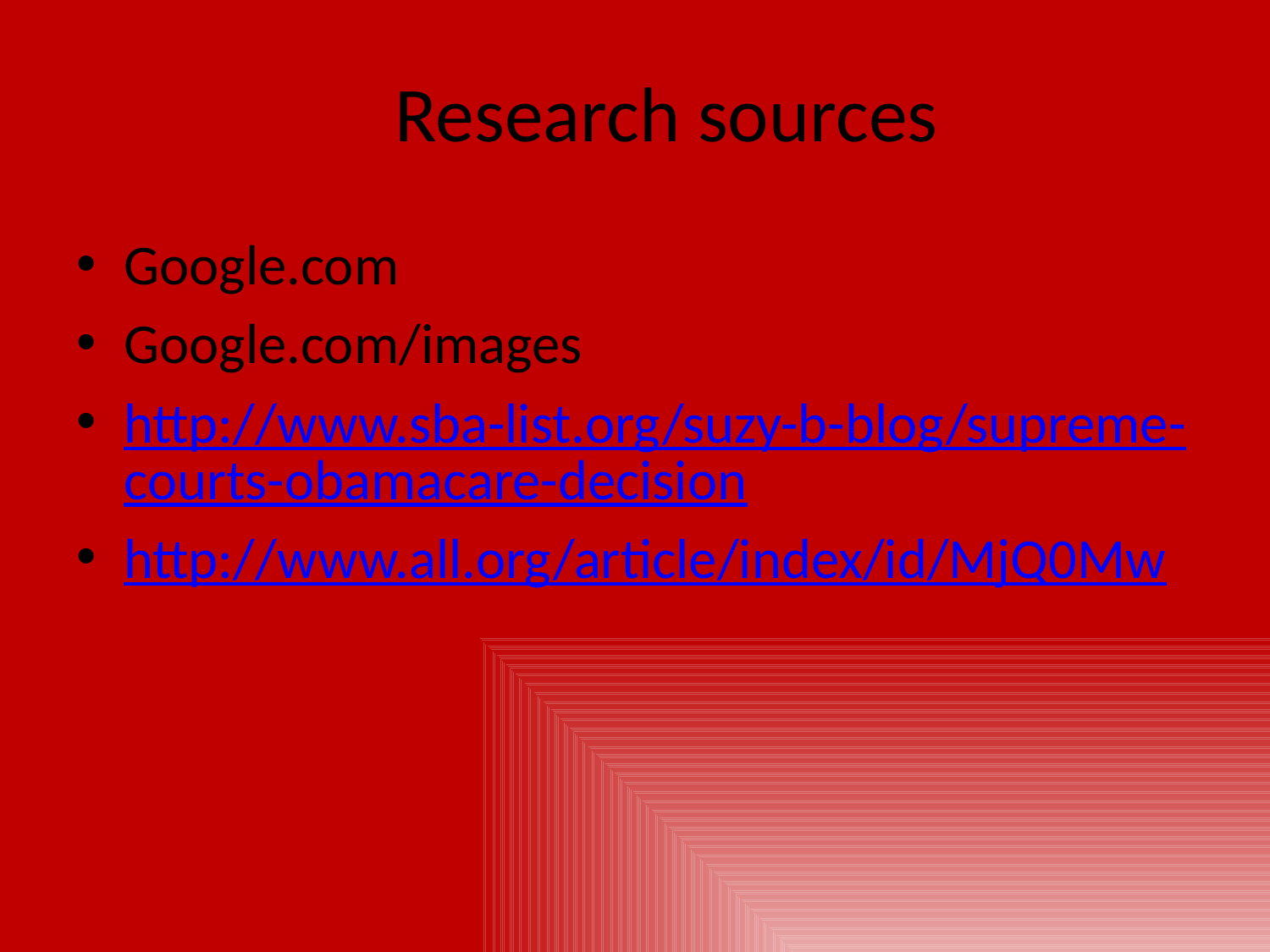

# Research sources
Google.com
Google.com/images
http://www.sba-list.org/suzy-b-blog/supreme-courts-obamacare-decision
http://www.all.org/article/index/id/MjQ0Mw